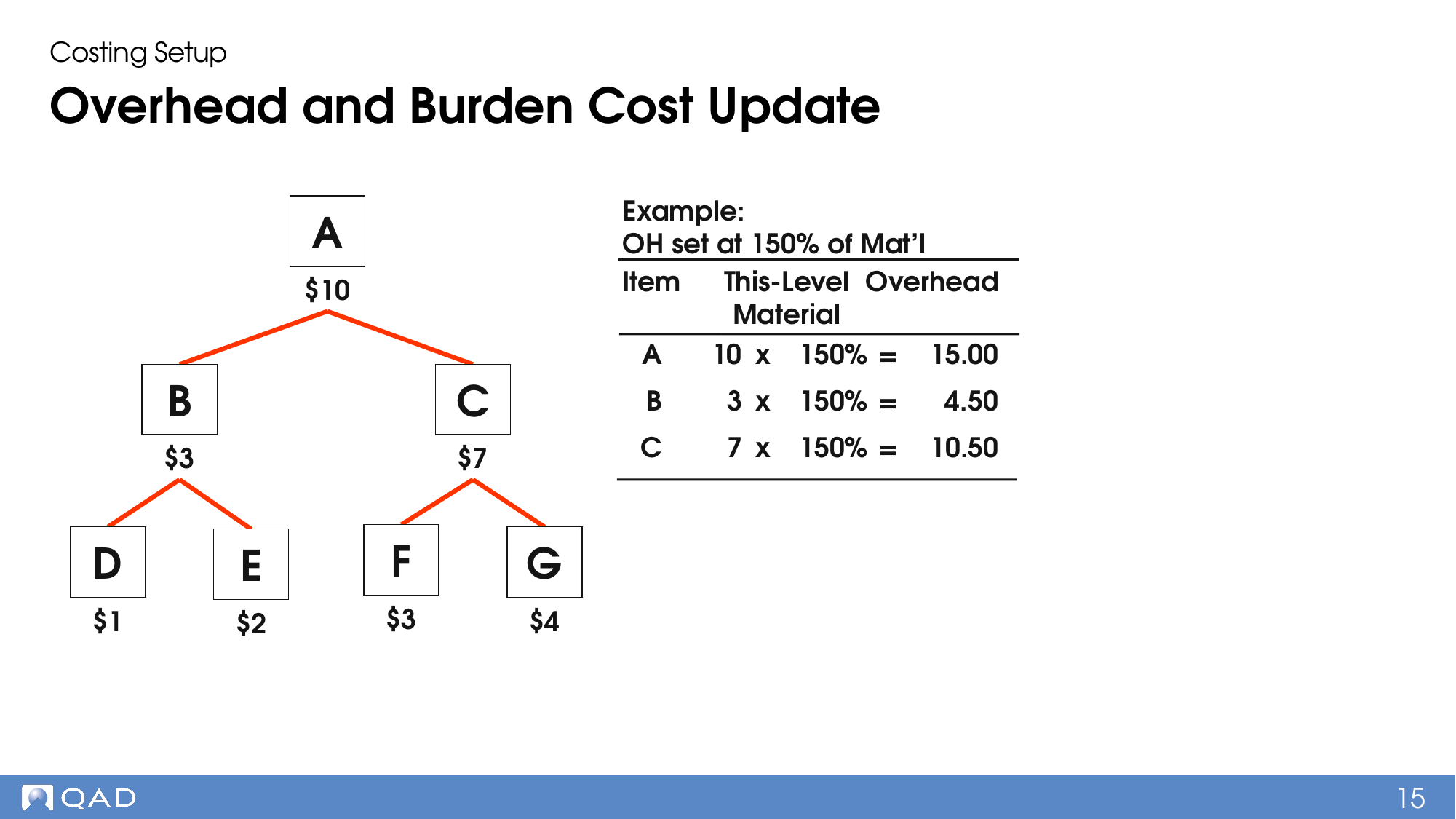

Costing Setup
# Overhead and Burden Cost Update
Example:
OH set at 150% of Mat’l
A
Overhead
Item
This-Level
Material

$10
A
B
C
10
3
7
x
x
x
150%
150%
150%
=
=
=
15.00
4.50
10.50

B
C
$3
$7

F
D
G
E
$3
$1
$4
$2
15